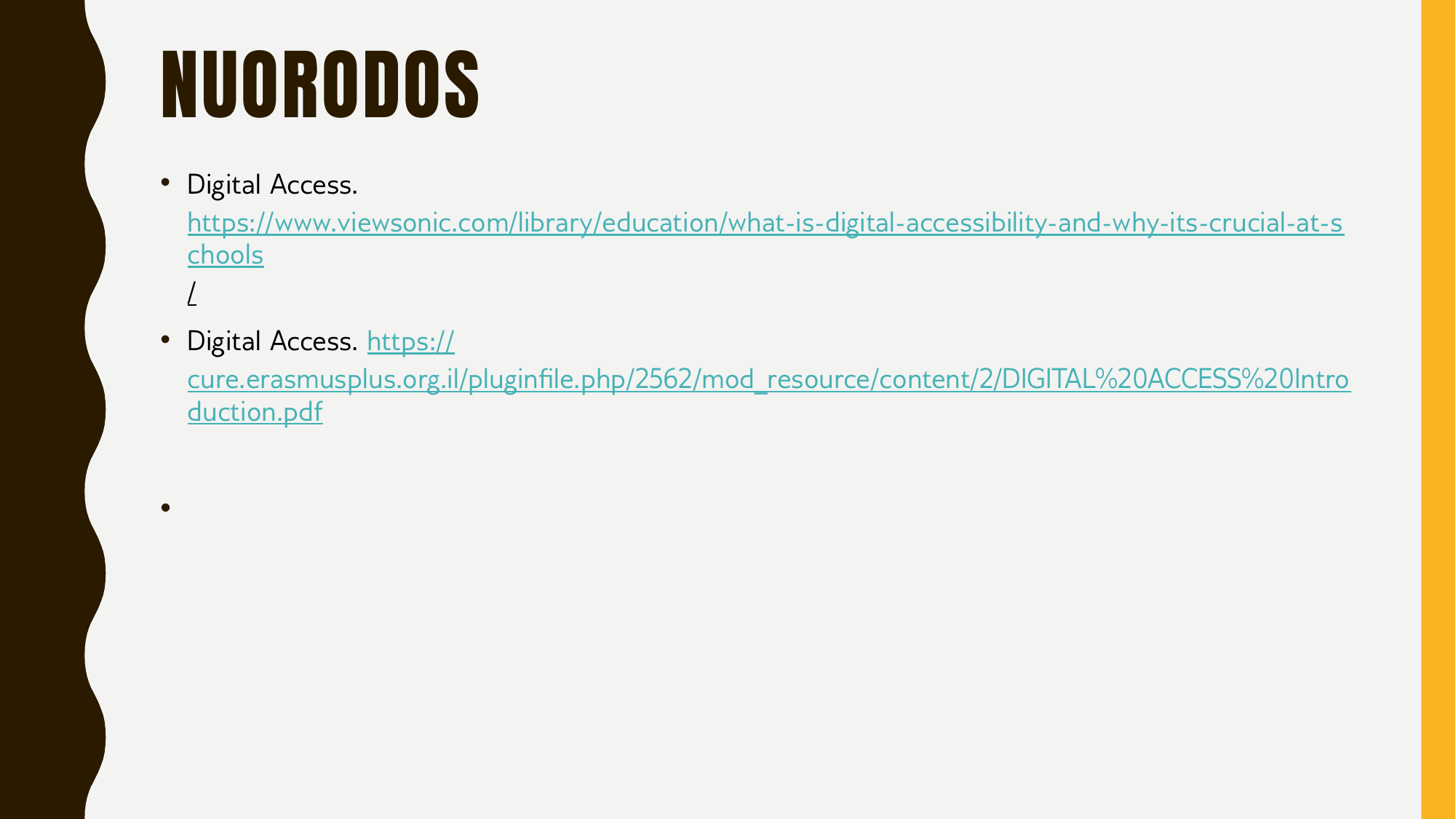

# NUORODOS
Digital Access. https://www.viewsonic.com/library/education/what-is-digital-accessibility-and-why-its-crucial-at-schools/
Digital Access. https://cure.erasmusplus.org.il/pluginfile.php/2562/mod_resource/content/2/DIGITAL%20ACCESS%20Introduction.pdf